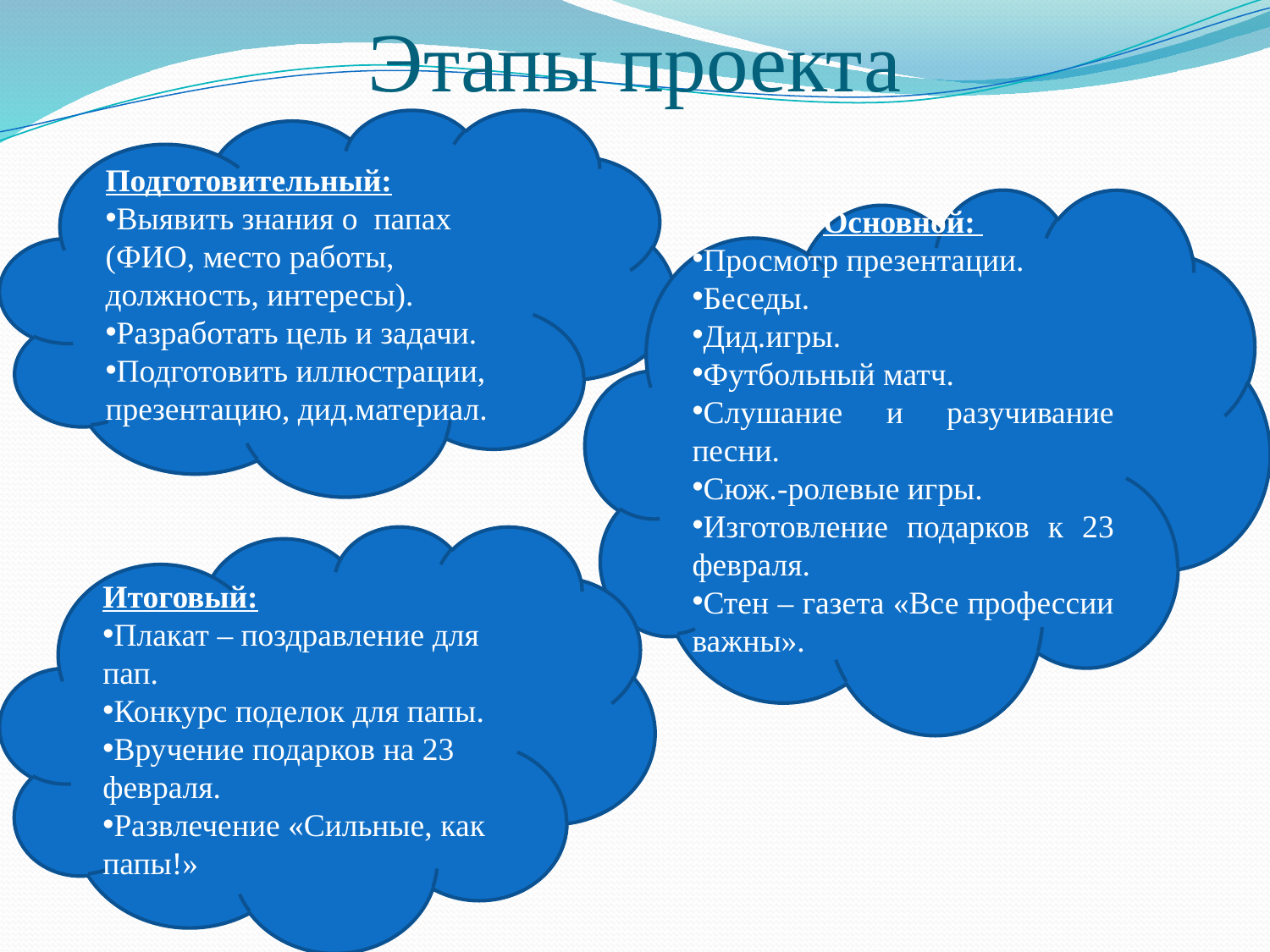

# Этапы проекта
Подготовительный:
Выявить знания о  папах (ФИО, место работы, должность, интересы).
Разработать цель и задачи.
Подготовить иллюстрации, презентацию, дид.материал.
Основной:
Просмотр презентации.
Беседы.
Дид.игры.
Футбольный матч.
Слушание и разучивание песни.
Сюж.-ролевые игры.
Изготовление подарков к 23 февраля.
Стен – газета «Все профессии важны».

Итоговый:
Плакат – поздравление для пап.
Конкурс поделок для папы.
Вручение подарков на 23 февраля.
Развлечение «Сильные, как папы!»